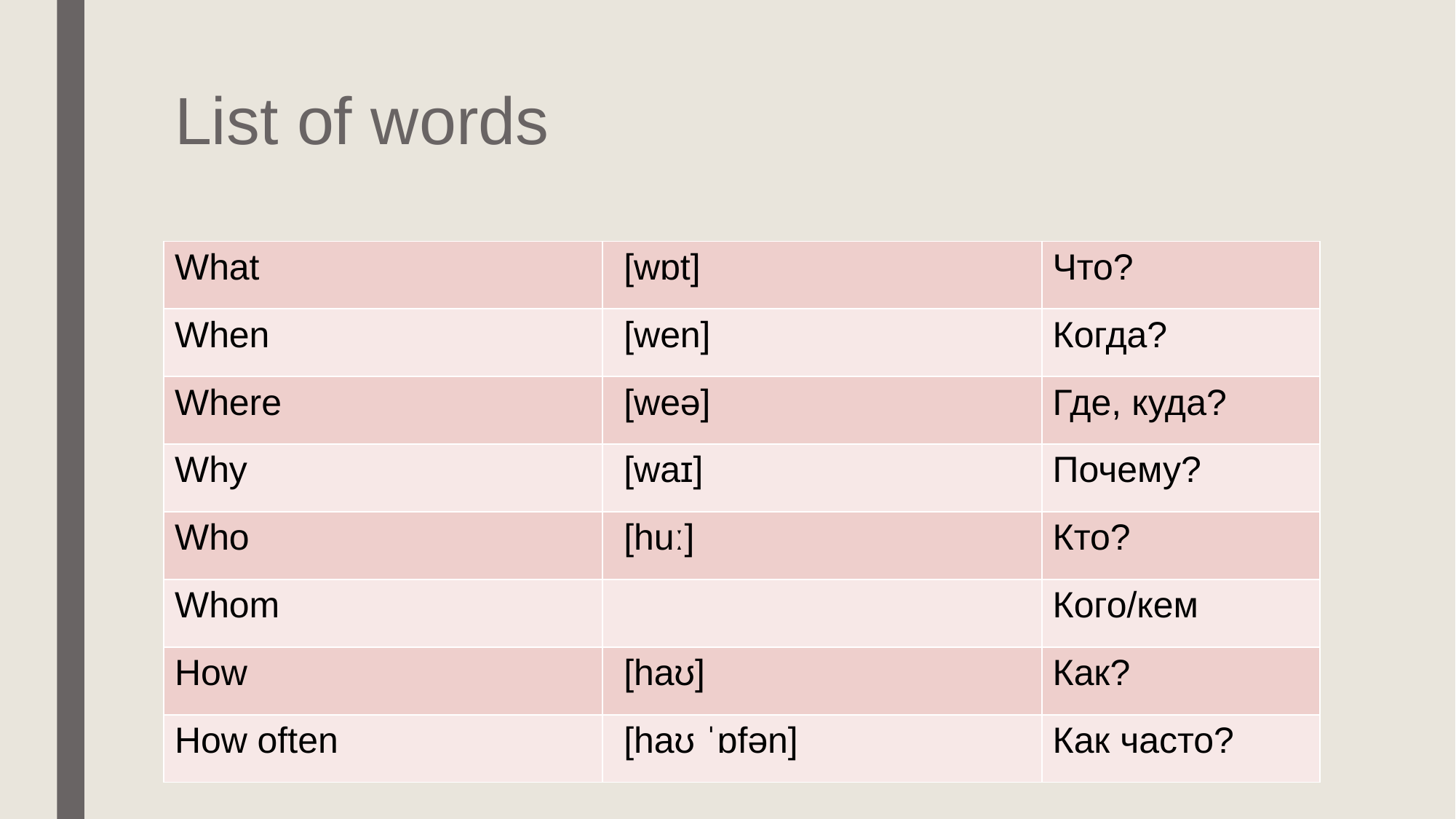

# List of words
| What | [wɒt] | Что? |
| --- | --- | --- |
| When | [wen] | Когда? |
| Where | [weə] | Где, куда? |
| Why | [waɪ] | Почему? |
| Who | [huː] | Кто? |
| Whom |  | Кого/кем |
| How | [haʊ] | Как? |
| How often | [haʊ ˈɒfən] | Как часто? |